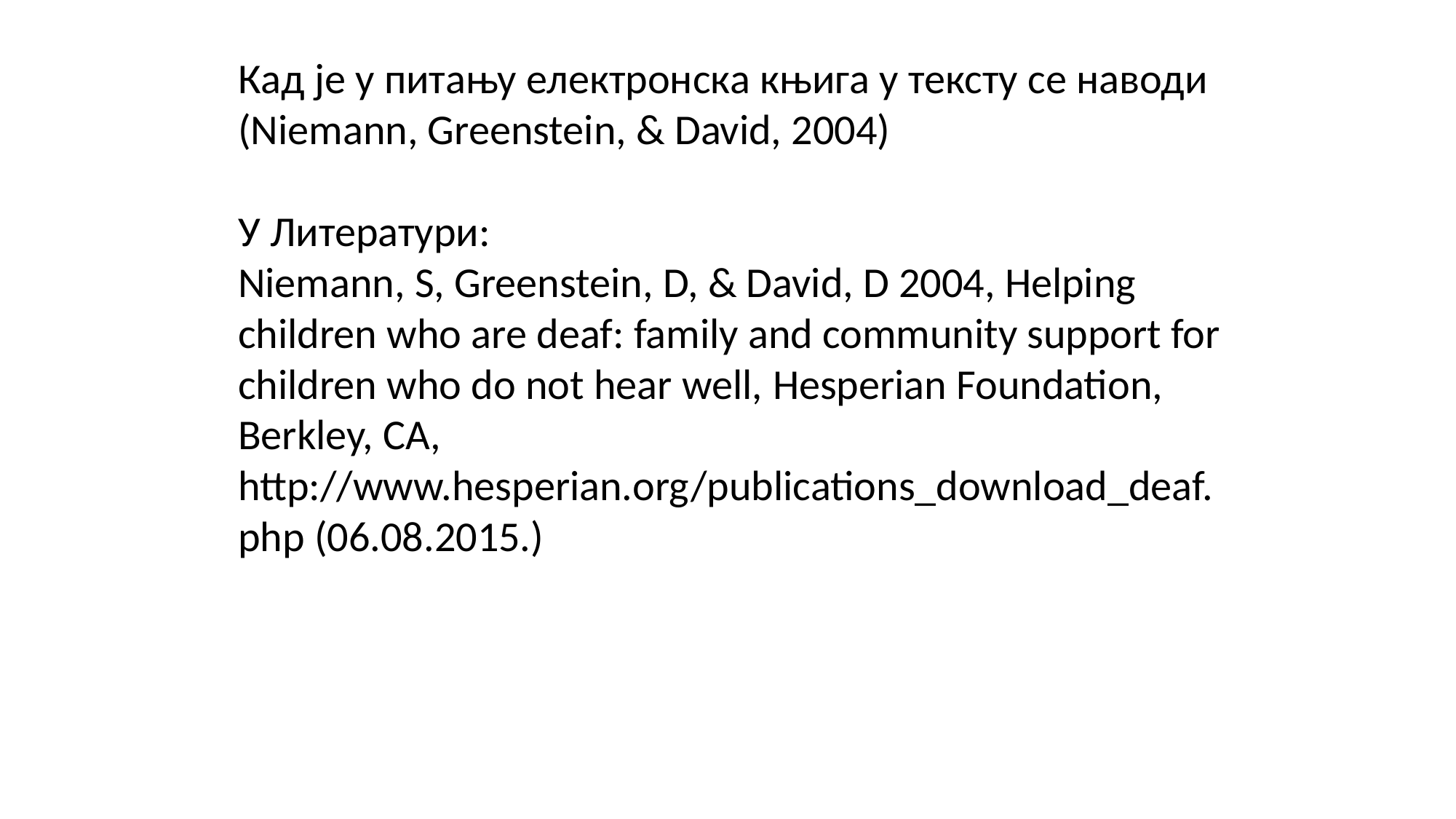

Кад је у питању електронска књига у тексту се наводи
(Niemann, Greenstein, & David, 2004)

У Литератури:
Niemann, S, Greenstein, D, & David, D 2004, Helping children who are deaf: family and community support for children who do not hear well, Hesperian Foundation, Berkley, CA, http://www.hesperian.org/publications_download_deaf.php (06.08.2015.)